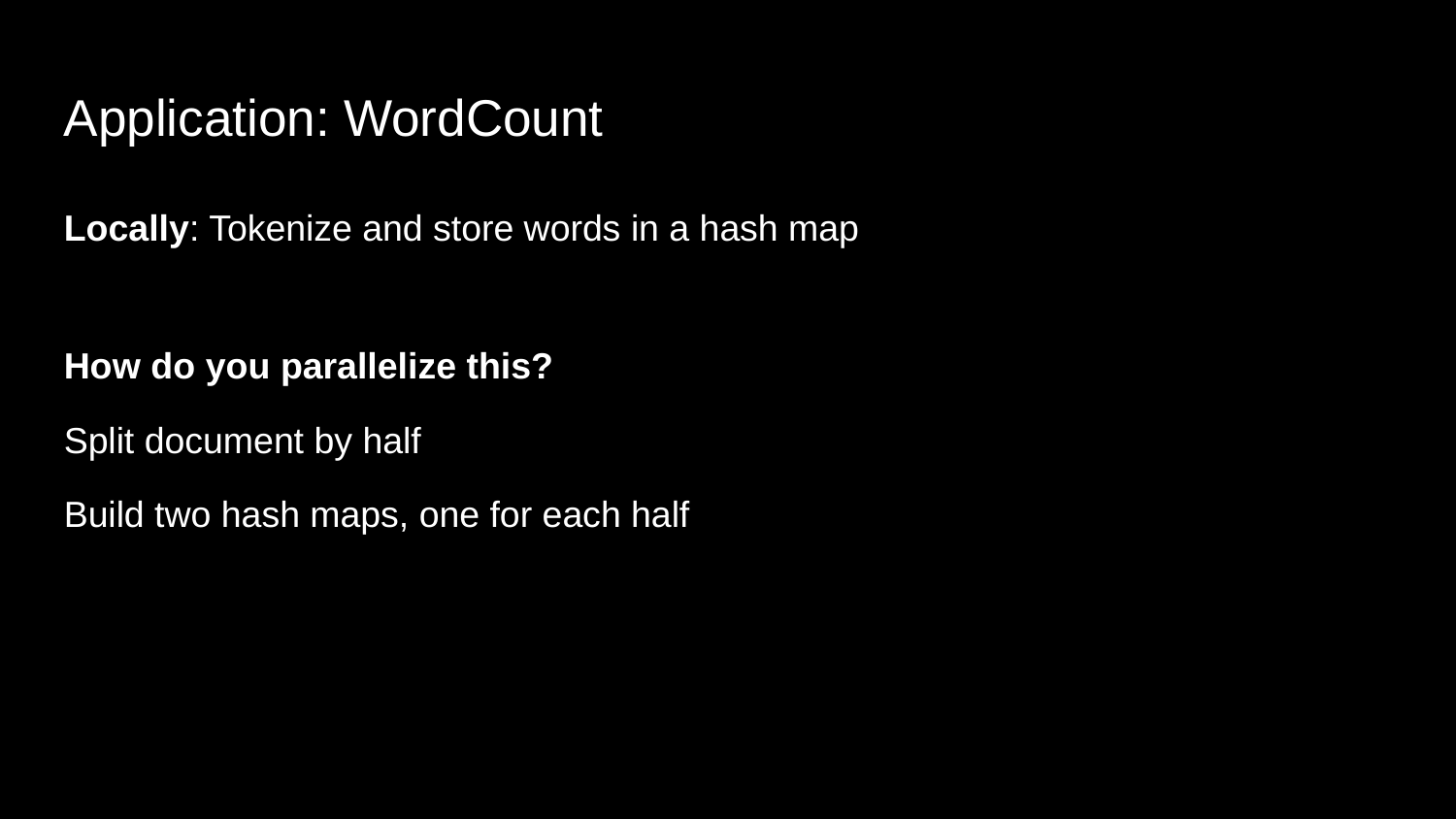

Application: WordCount
Locally: Tokenize and store words in a hash map
How do you parallelize this?
Split document by half
Build two hash maps, one for each half